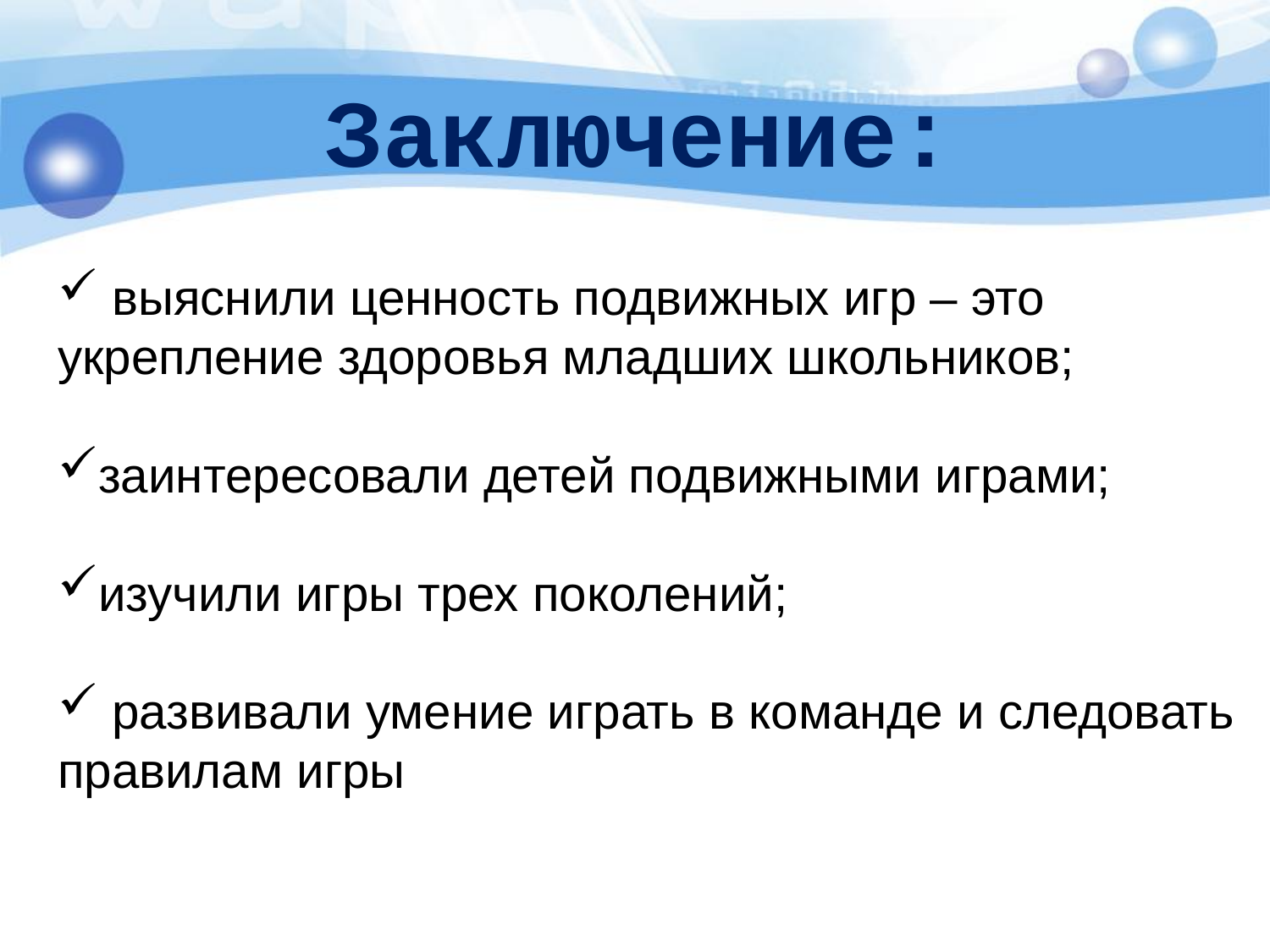

Заключение:
 выяснили ценность подвижных игр – это укрепление здоровья младших школьников;

заинтересовали детей подвижными играми;

изучили игры трех поколений;

 развивали умение играть в команде и следовать правилам игры

5
6